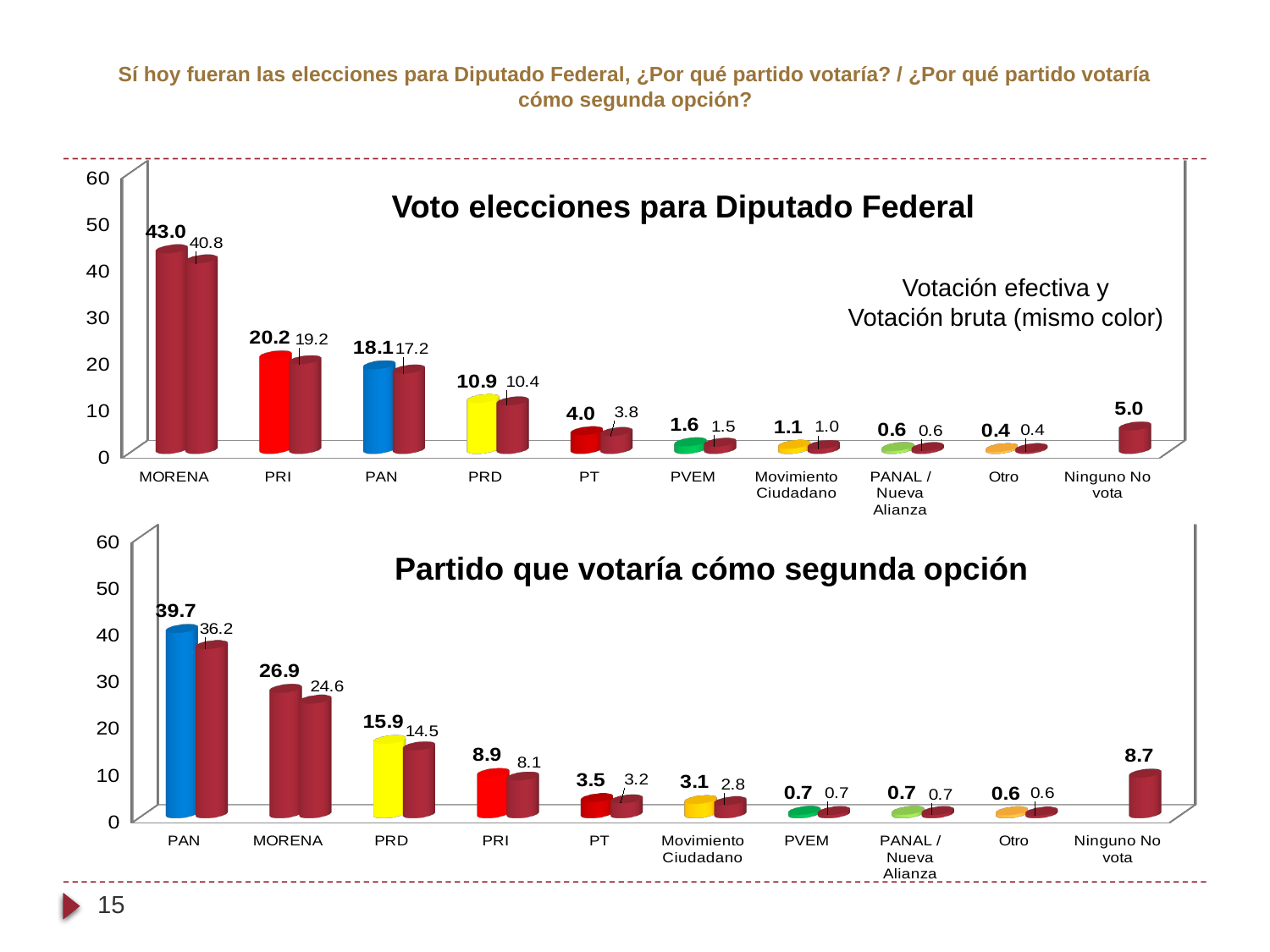

# Sí hoy fueran las elecciones para Diputado Federal, ¿Por qué partido votaría? / ¿Por qué partido votaría cómo segunda opción?

[unsupported chart]

Voto elecciones para Diputado Federal
Votación efectiva y
Votación bruta (mismo color)

[unsupported chart]

Partido que votaría cómo segunda opción
15